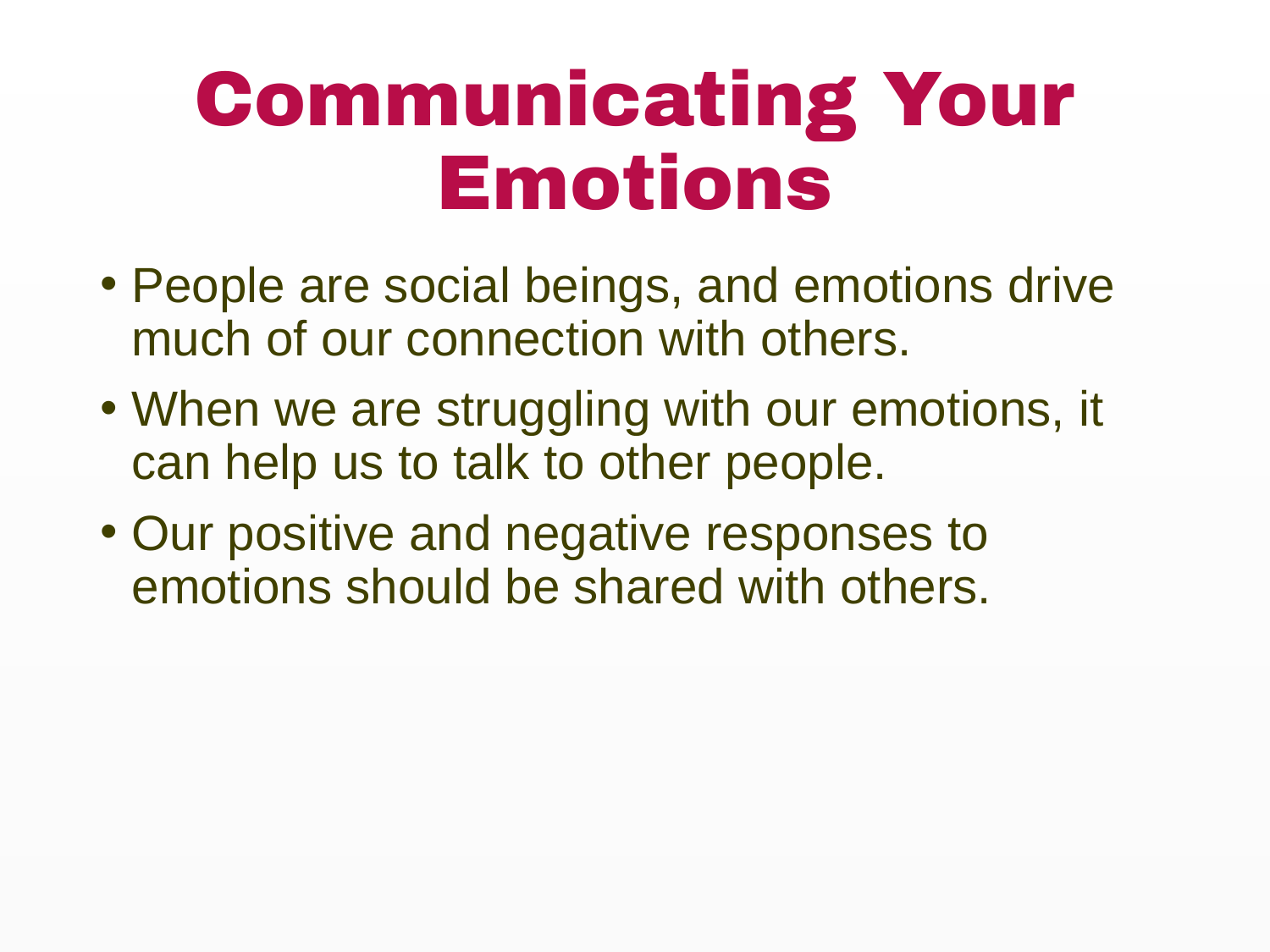

# Communicating Your Emotions
People are social beings, and emotions drive much of our connection with others.
When we are struggling with our emotions, it can help us to talk to other people.
Our positive and negative responses to emotions should be shared with others.